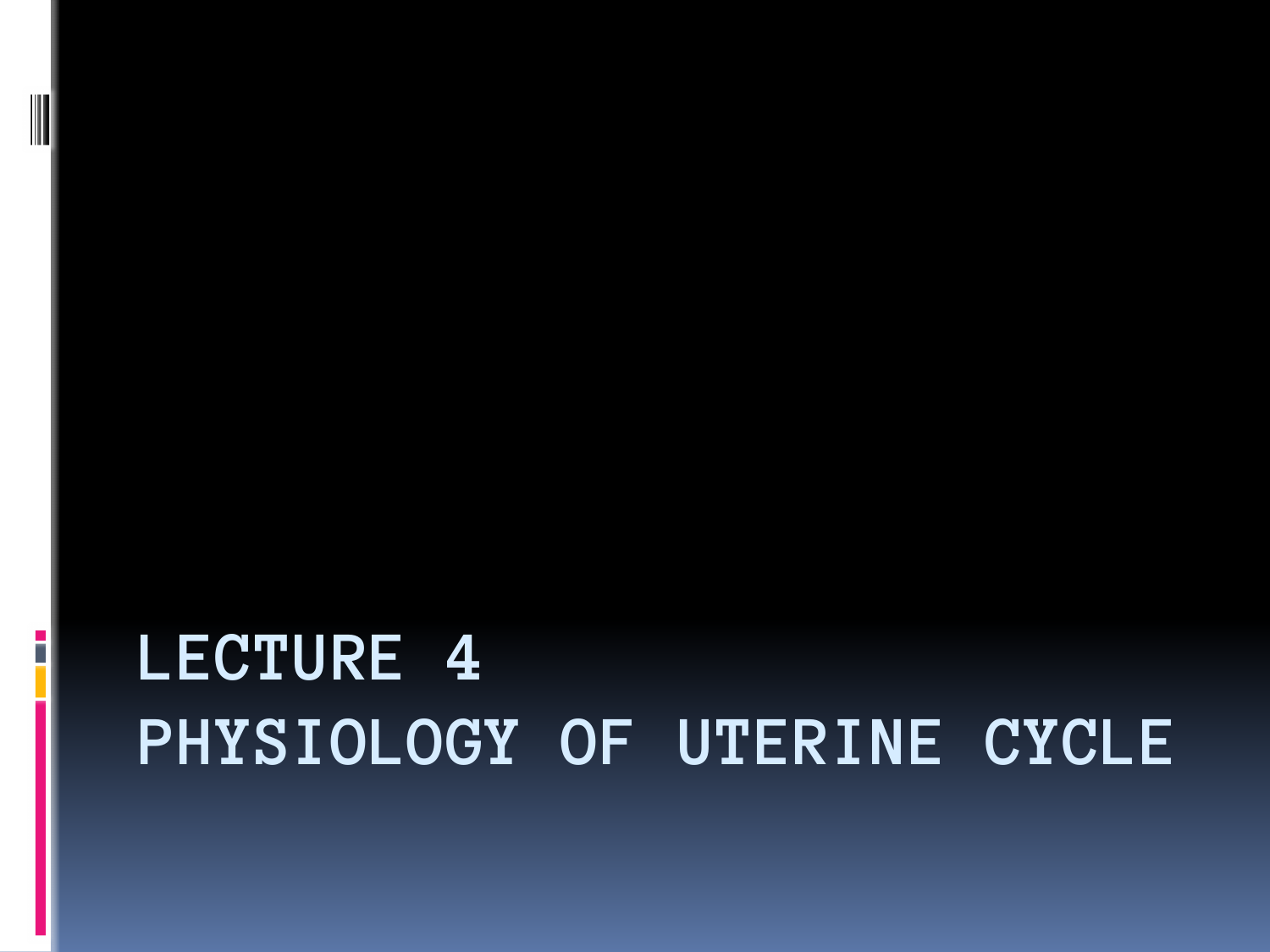

# Lecture 4 Physiology of uterine cycle